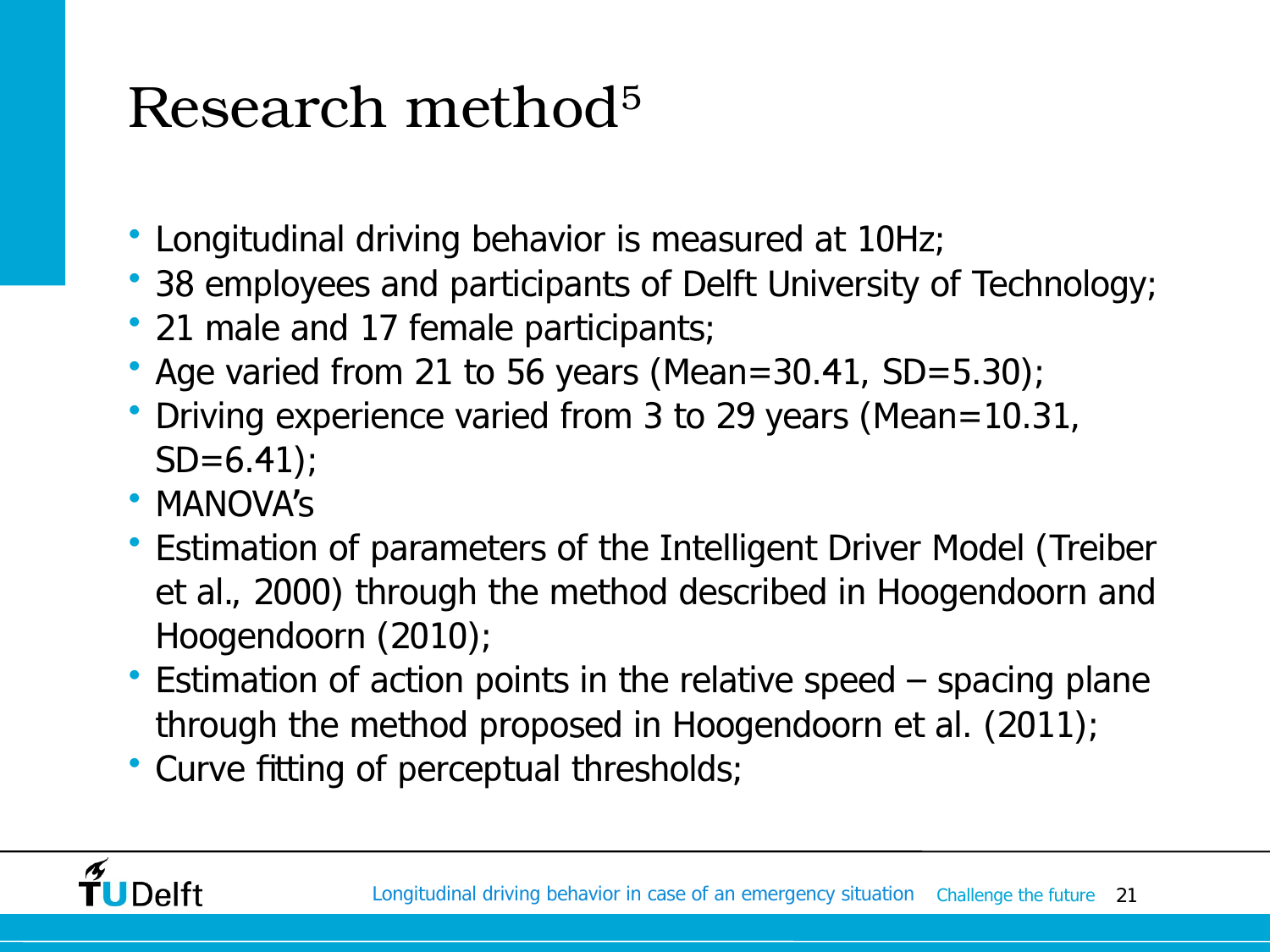

# Research method5
Longitudinal driving behavior is measured at 10Hz;
38 employees and participants of Delft University of Technology;
21 male and 17 female participants;
Age varied from 21 to 56 years (Mean=30.41, SD=5.30);
Driving experience varied from 3 to 29 years (Mean=10.31, SD=6.41);
MANOVA’s
Estimation of parameters of the Intelligent Driver Model (Treiber et al., 2000) through the method described in Hoogendoorn and Hoogendoorn (2010);
Estimation of action points in the relative speed – spacing plane through the method proposed in Hoogendoorn et al. (2011);
Curve fitting of perceptual thresholds;